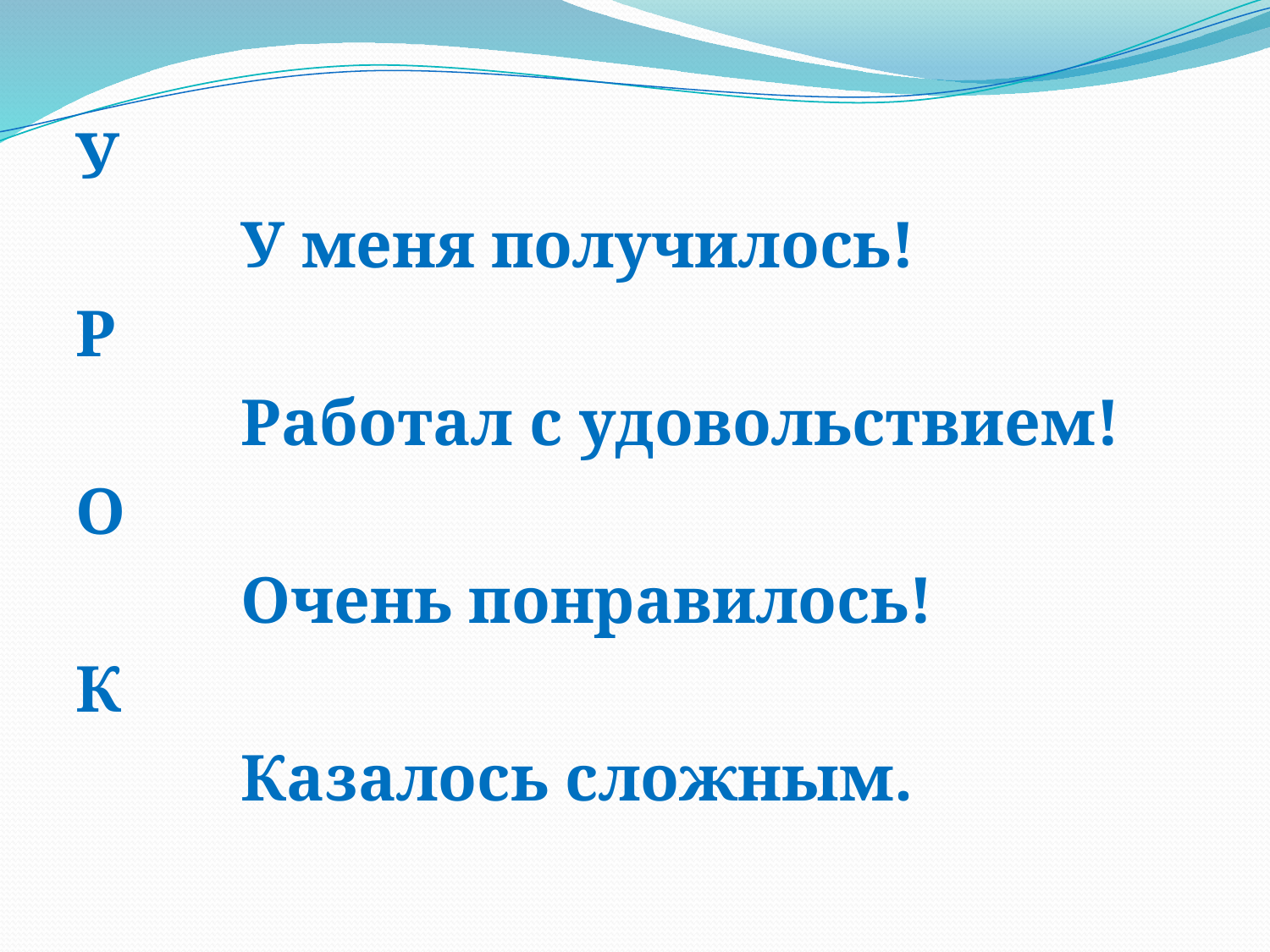

У
          У меня получилось!
Р
          Работал с удовольствием!
О
          Очень понравилось!
К
          Казалось сложным.